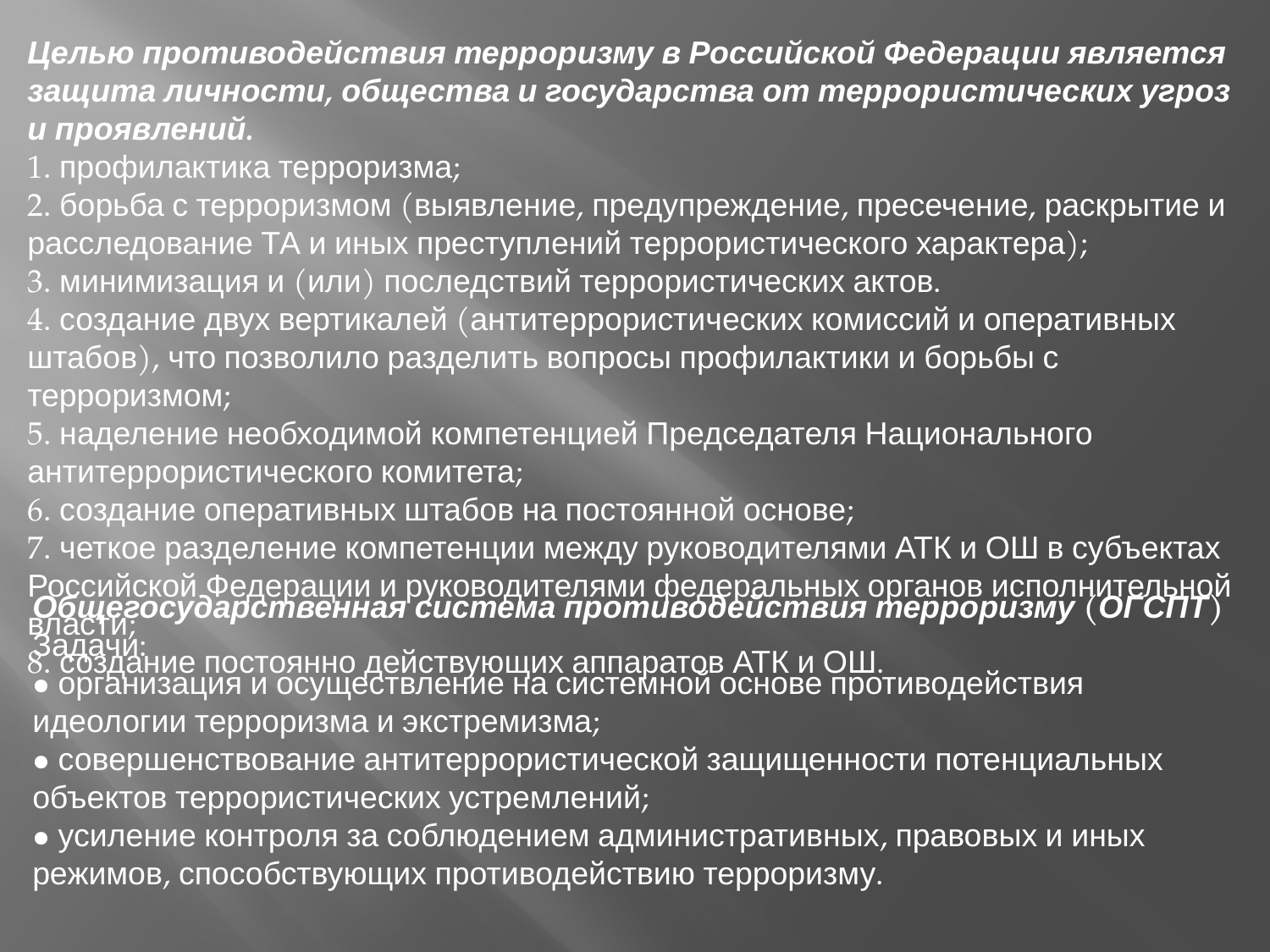

Целью противодействия терроризму в Российской Федерации является защита личности, общества и государства от террористических угроз и проявлений.
1. профилактика терроризма;
2. борьба с терроризмом (выявление, предупреждение, пресечение, раскрытие и расследование ТА и иных преступлений террористического характера);
3. минимизация и (или) последствий террористических актов.
4. создание двух вертикалей (антитеррористических комиссий и оперативных штабов), что позволило разделить вопросы профилактики и борьбы с терроризмом;
5. наделение необходимой компетенцией Председателя Национального антитеррористического комитета;
6. создание оперативных штабов на постоянной основе;
7. четкое разделение компетенции между руководителями АТК и ОШ в субъектах Российской Федерации и руководителями федеральных органов исполнительной власти;
8. создание постоянно действующих аппаратов АТК и ОШ.
Общегосударственная система противодействия терроризму (ОГСПТ)
Задачи:
• организация и осуществление на системной основе противодействия идеологии терроризма и экстремизма;
• совершенствование антитеррористической защищенности потенциальных объектов террористических устремлений;
• усиление контроля за соблюдением административных, правовых и иных режимов, способствующих противодействию терроризму.